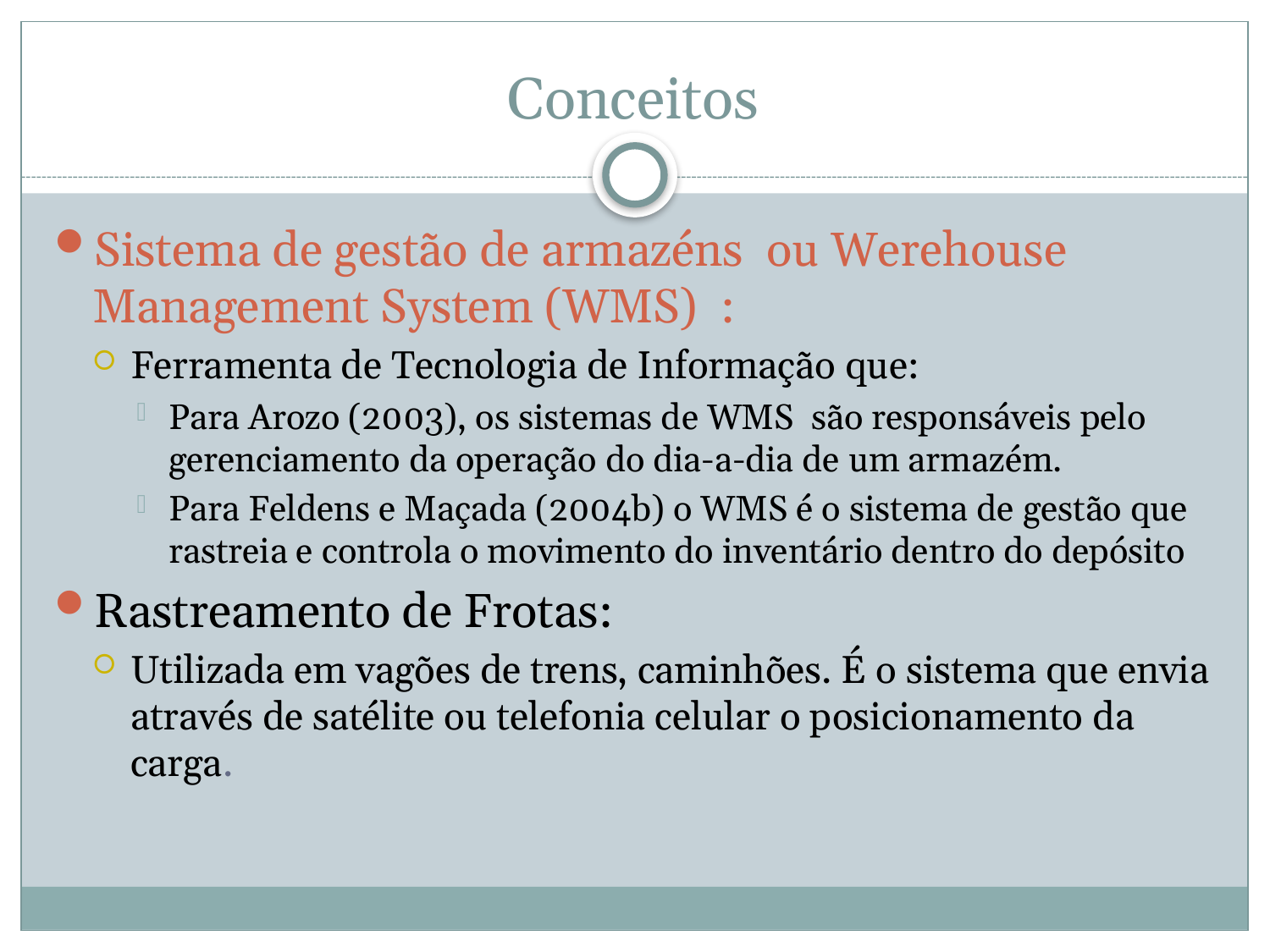

# Conceitos
Sistema de gestão de armazéns  ou Werehouse Management System (WMS)  :
Ferramenta de Tecnologia de Informação que:
Para Arozo (2003), os sistemas de WMS  são responsáveis pelo gerenciamento da operação do dia-a-dia de um armazém.
Para Feldens e Maçada (2004b) o WMS é o sistema de gestão que rastreia e controla o movimento do inventário dentro do depósito
Rastreamento de Frotas:
Utilizada em vagões de trens, caminhões. É o sistema que envia através de satélite ou telefonia celular o posicionamento da carga.